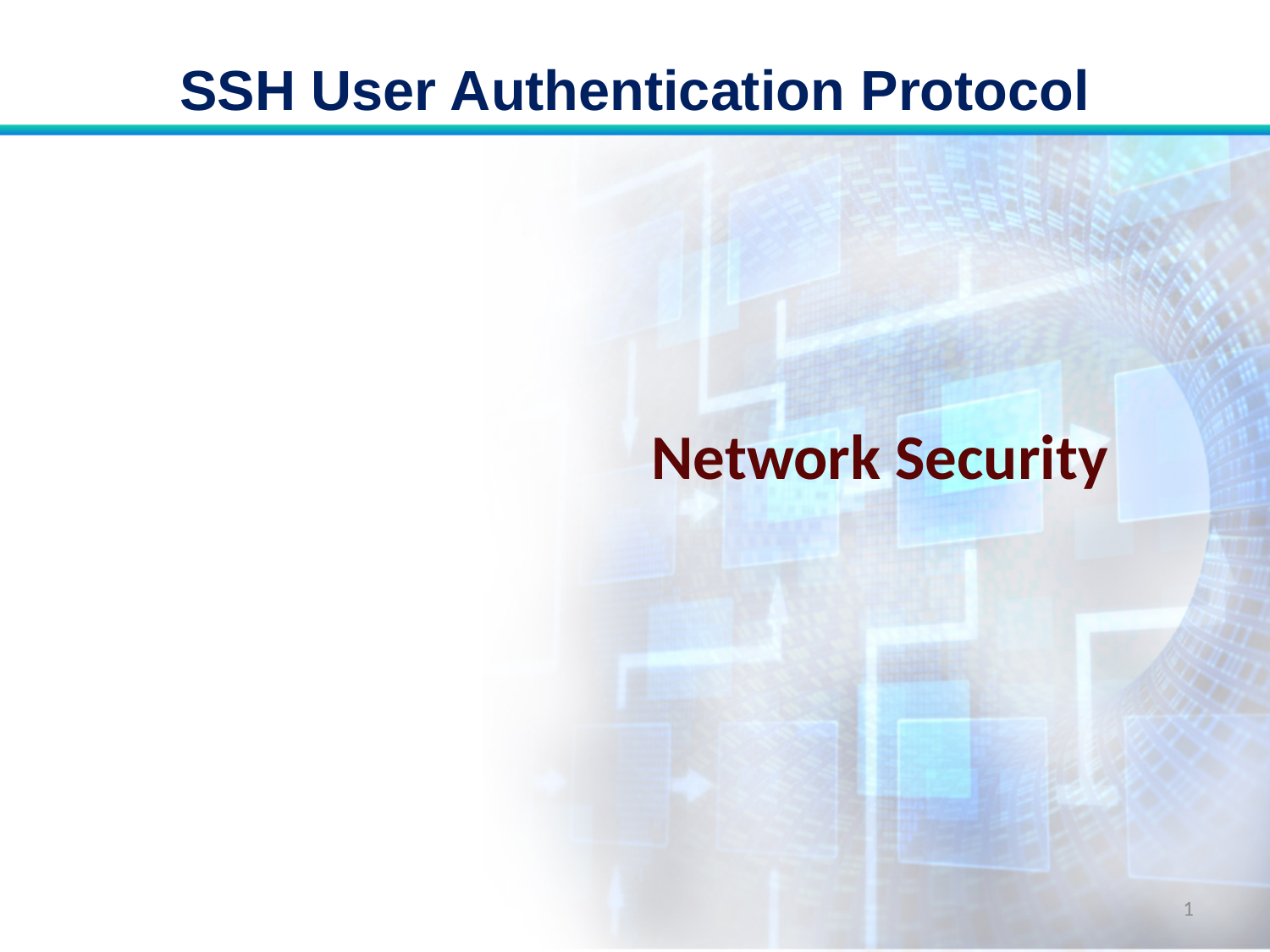

# SSH User Authentication Protocol
Network Security
1